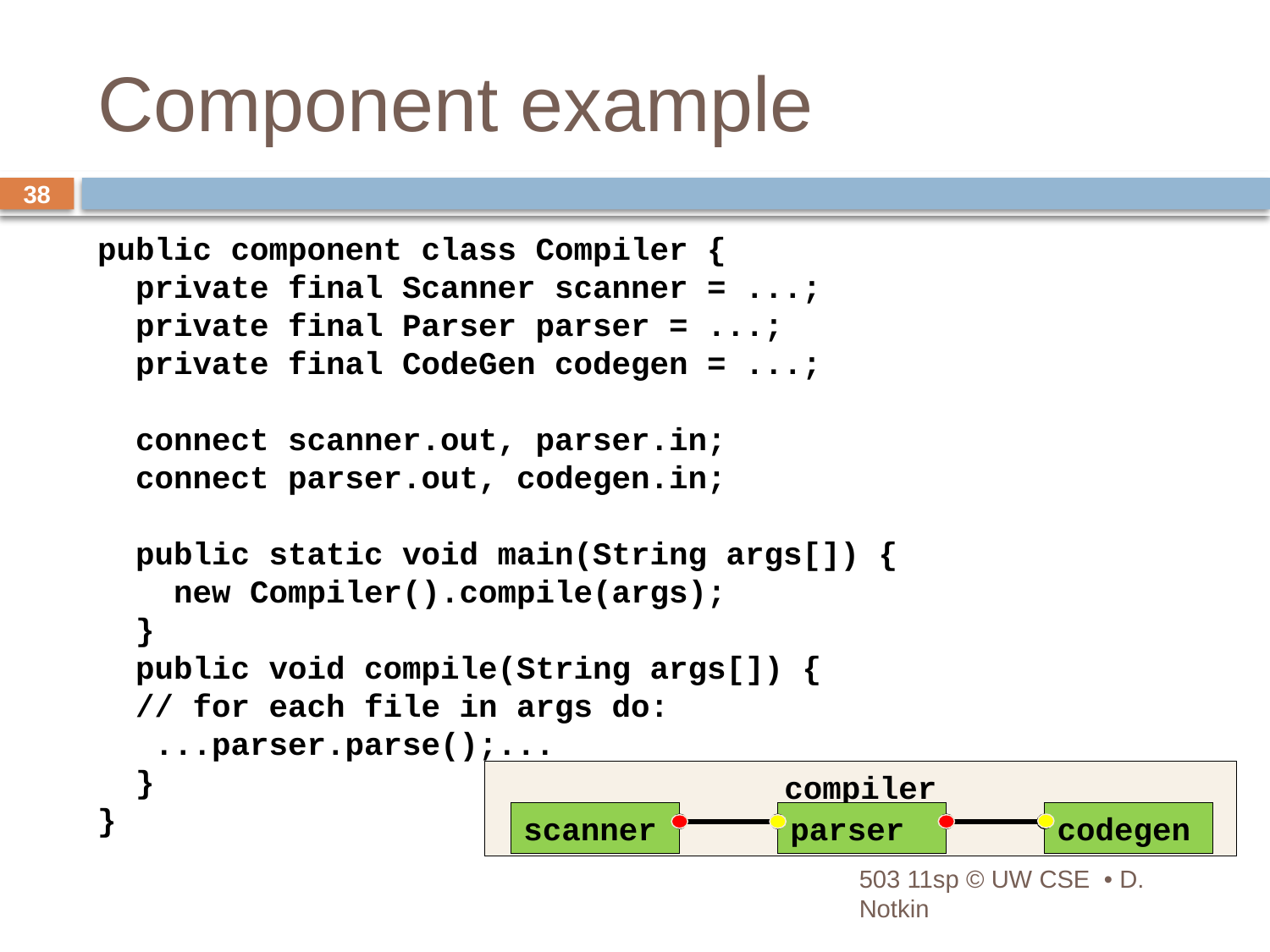

# Component example
38
public component class Compiler {
  private final Scanner scanner = ...;
  private final Parser parser = ...;
  private final CodeGen codegen = ...;
  connect scanner.out, parser.in;
  connect parser.out, codegen.in;

  public static void main(String args[]) {
    new Compiler().compile(args);
  }
  public void compile(String args[]) {
  // for each file in args do:
   ...parser.parse();...
  }
}

compiler
scanner
parser
codegen

503 11sp © UW CSE  • D. Notkin